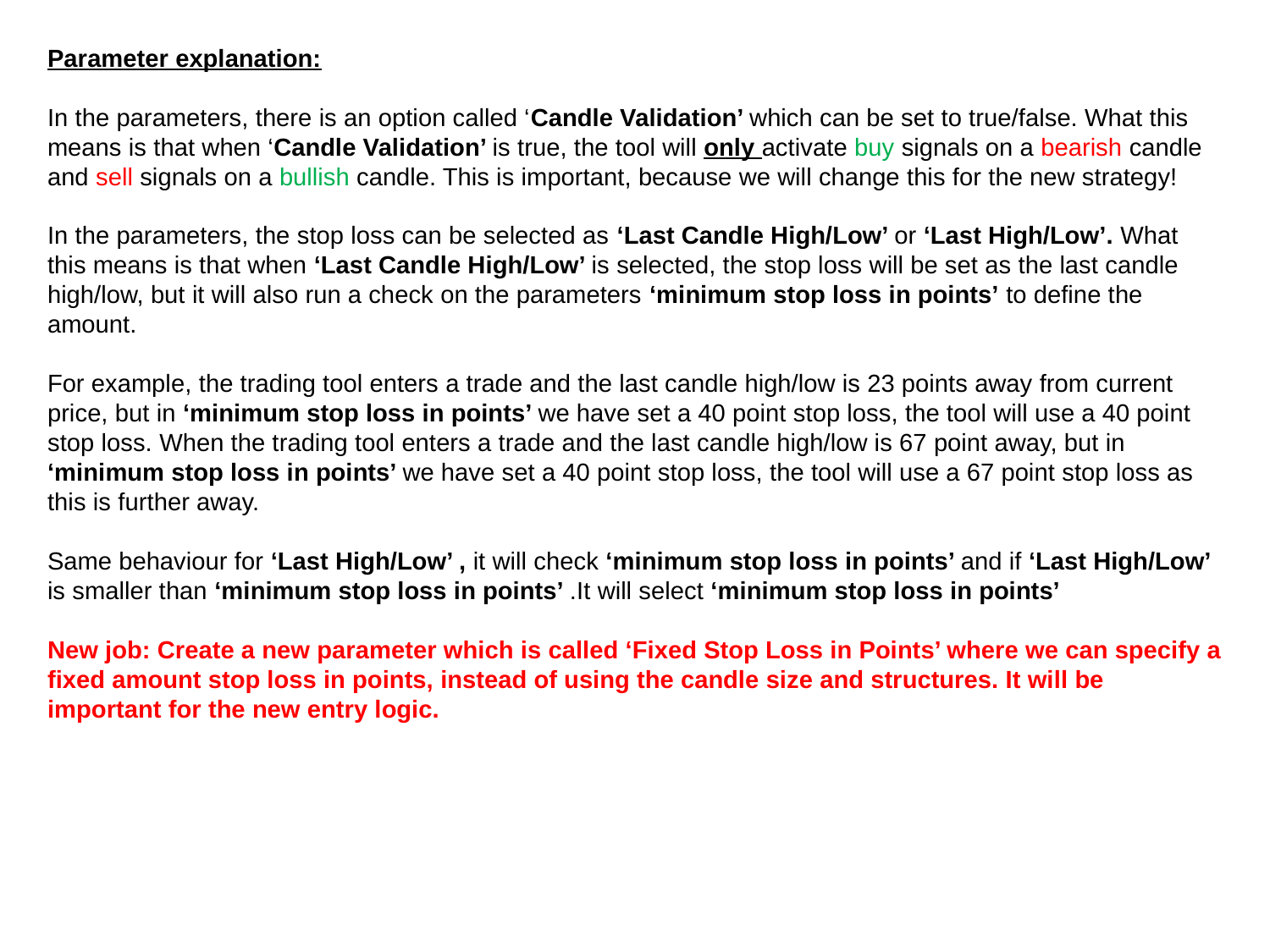

Parameter explanation:

In the parameters, there is an option called ‘Candle Validation’ which can be set to true/false. What this means is that when ‘Candle Validation’ is true, the tool will only activate buy signals on a bearish candle and sell signals on a bullish candle. This is important, because we will change this for the new strategy!

In the parameters, the stop loss can be selected as ‘Last Candle High/Low’ or ‘Last High/Low’. What this means is that when ‘Last Candle High/Low’ is selected, the stop loss will be set as the last candle high/low, but it will also run a check on the parameters ‘minimum stop loss in points’ to define the amount.

For example, the trading tool enters a trade and the last candle high/low is 23 points away from current price, but in ‘minimum stop loss in points’ we have set a 40 point stop loss, the tool will use a 40 point stop loss. When the trading tool enters a trade and the last candle high/low is 67 point away, but in ‘minimum stop loss in points’ we have set a 40 point stop loss, the tool will use a 67 point stop loss as this is further away.

Same behaviour for ‘Last High/Low’ , it will check ‘minimum stop loss in points’ and if ‘Last High/Low’ is smaller than ‘minimum stop loss in points’ .It will select ‘minimum stop loss in points’

New job: Create a new parameter which is called ‘Fixed Stop Loss in Points’ where we can specify a fixed amount stop loss in points, instead of using the candle size and structures. It will be important for the new entry logic.